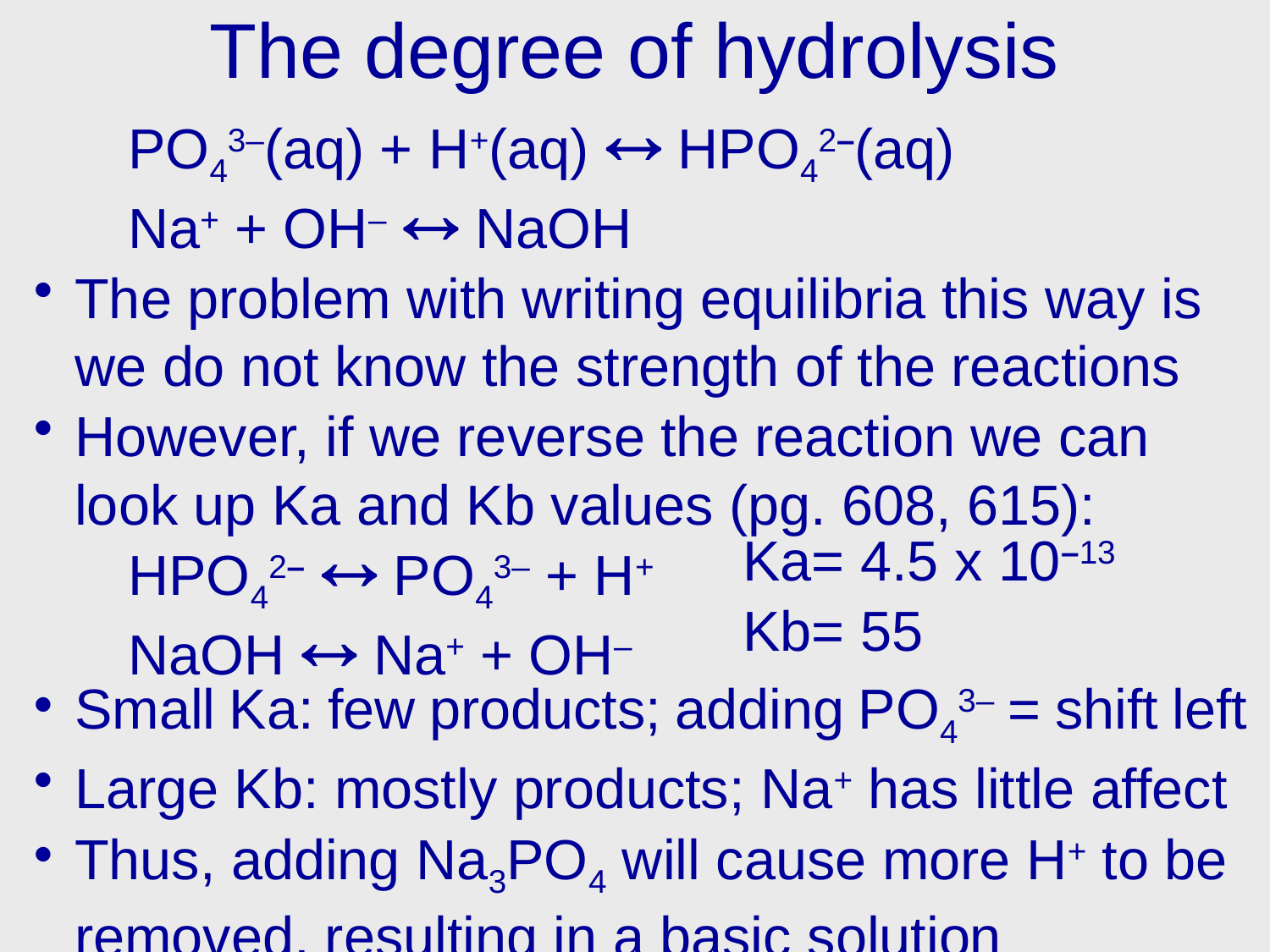

# The degree of hydrolysis
      PO43–(aq) + H+(aq) ↔ HPO42–(aq)
      Na+ + OH– ↔ NaOH
The problem with writing equilibria this way is we do not know the strength of the reactions
However, if we reverse the reaction we can look up Ka and Kb values (pg. 608, 615):
      HPO42– ↔ PO43– + H+
      NaOH ↔ Na+ + OH–
Ka= 4.5 x 10–13
Kb= 55
Small Ka: few products; adding PO43– = shift left
Large Kb: mostly products; Na+ has little affect
Thus, adding Na3PO4 will cause more H+ to be removed, resulting in a basic solution